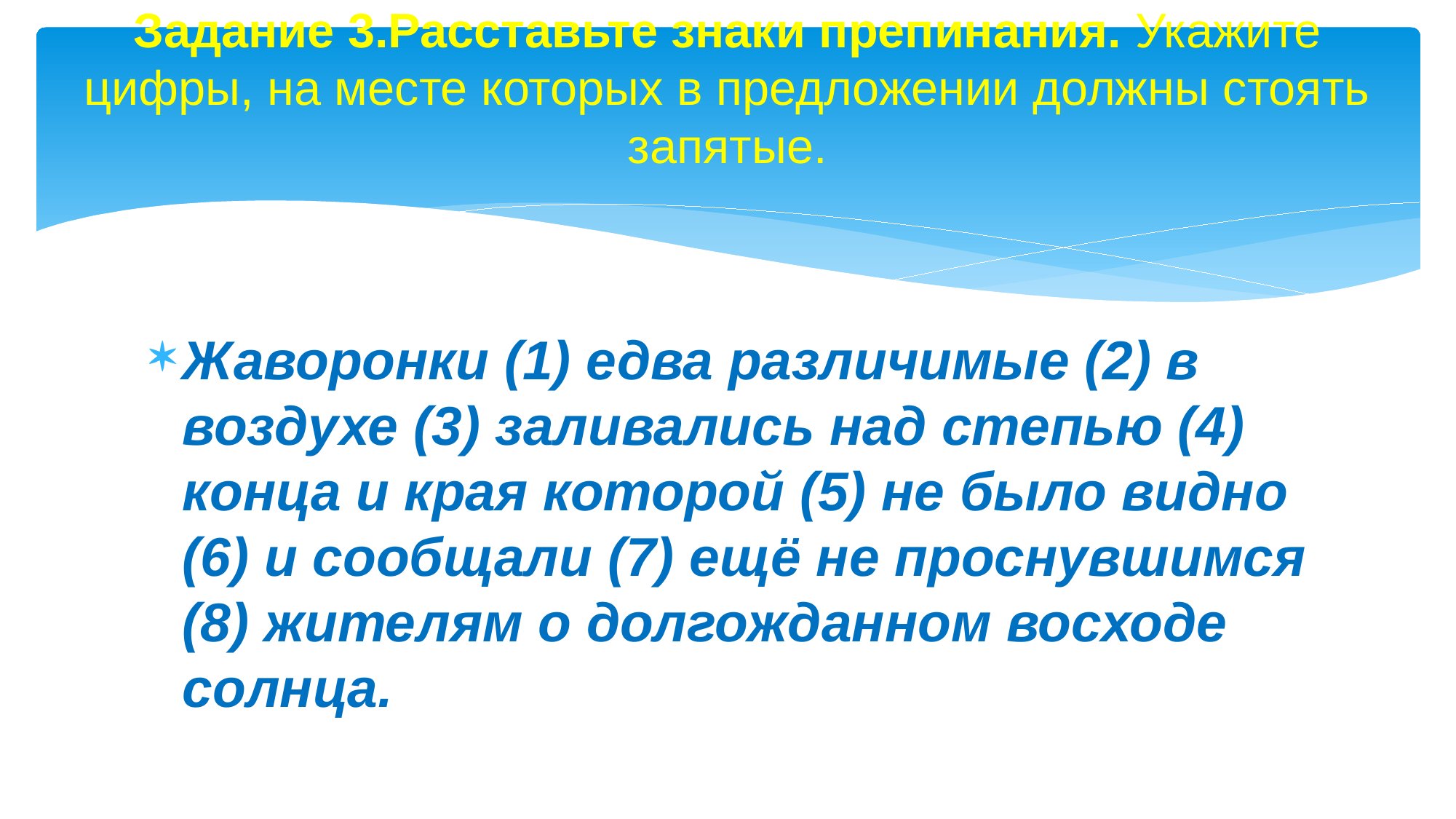

# Задание 3.Расставьте знаки препинания. Укажите цифры, на месте которых в предложении должны стоять запятые.
Жаворонки (1) едва различимые (2) в воздухе (3) заливались над степью (4) конца и края которой (5) не было видно (6) и сообщали (7) ещё не проснувшимся (8) жителям о долгожданном восходе солнца.